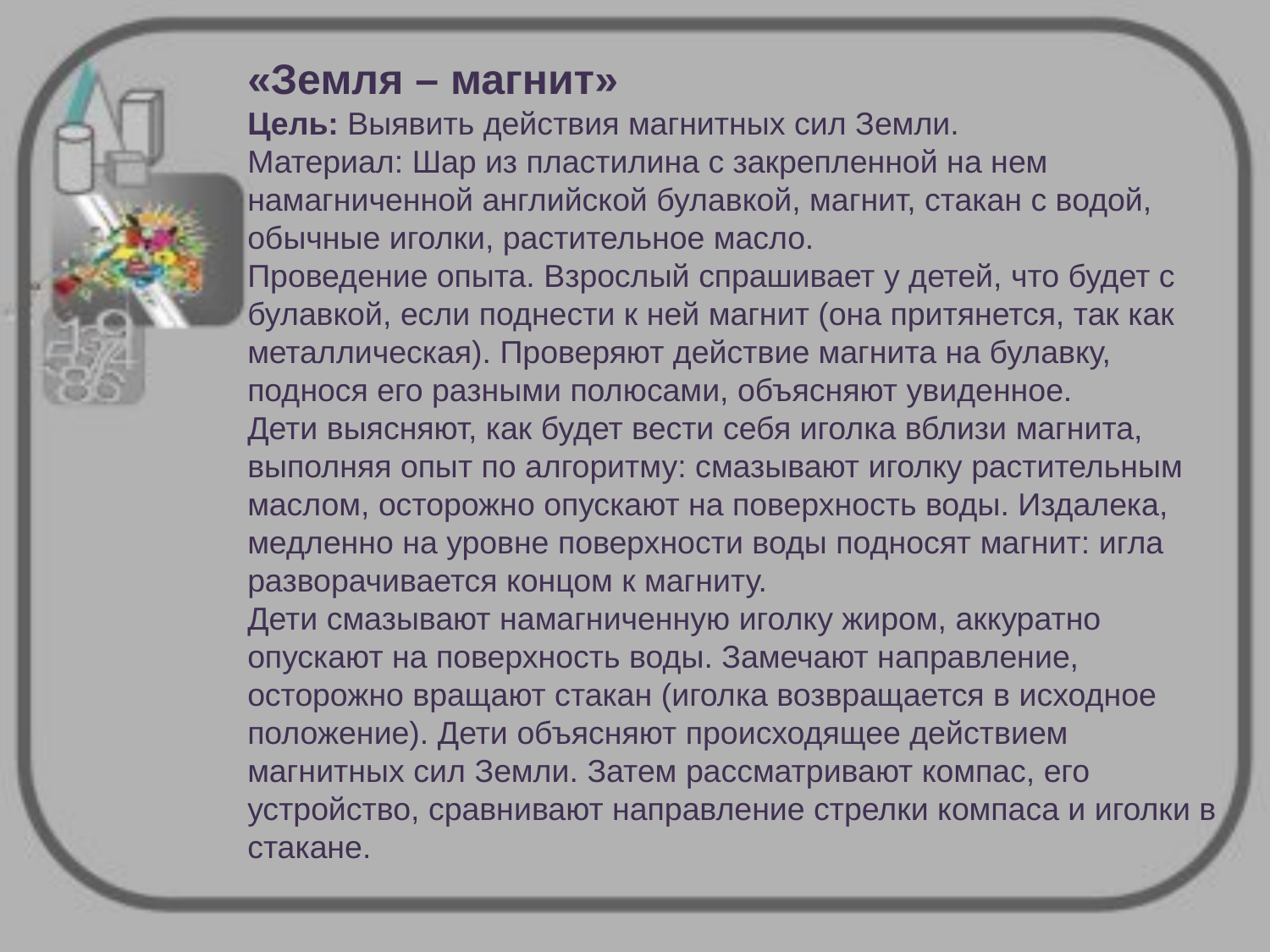

«Земля – магнит»
Цель: Выявить действия магнитных сил Земли.
Материал: Шар из пластилина с закрепленной на нем намагниченной английской булавкой, магнит, стакан с водой, обычные иголки, растительное масло.
Проведение опыта. Взрослый спрашивает у детей, что будет с булавкой, если поднести к ней магнит (она притянется, так как металлическая). Проверяют действие магнита на булавку, поднося его разными полюсами, объясняют увиденное.
Дети выясняют, как будет вести себя иголка вблизи магнита, выполняя опыт по алгоритму: смазывают иголку растительным маслом, осторожно опускают на поверхность воды. Издалека, медленно на уровне поверхности воды подносят магнит: игла разворачивается концом к магниту.
Дети смазывают намагниченную иголку жиром, аккуратно опускают на поверхность воды. Замечают направление, осторожно вращают стакан (иголка возвращается в исходное положение). Дети объясняют происходящее действием магнитных сил Земли. Затем рассматривают компас, его устройство, сравнивают направление стрелки компаса и иголки в стакане.